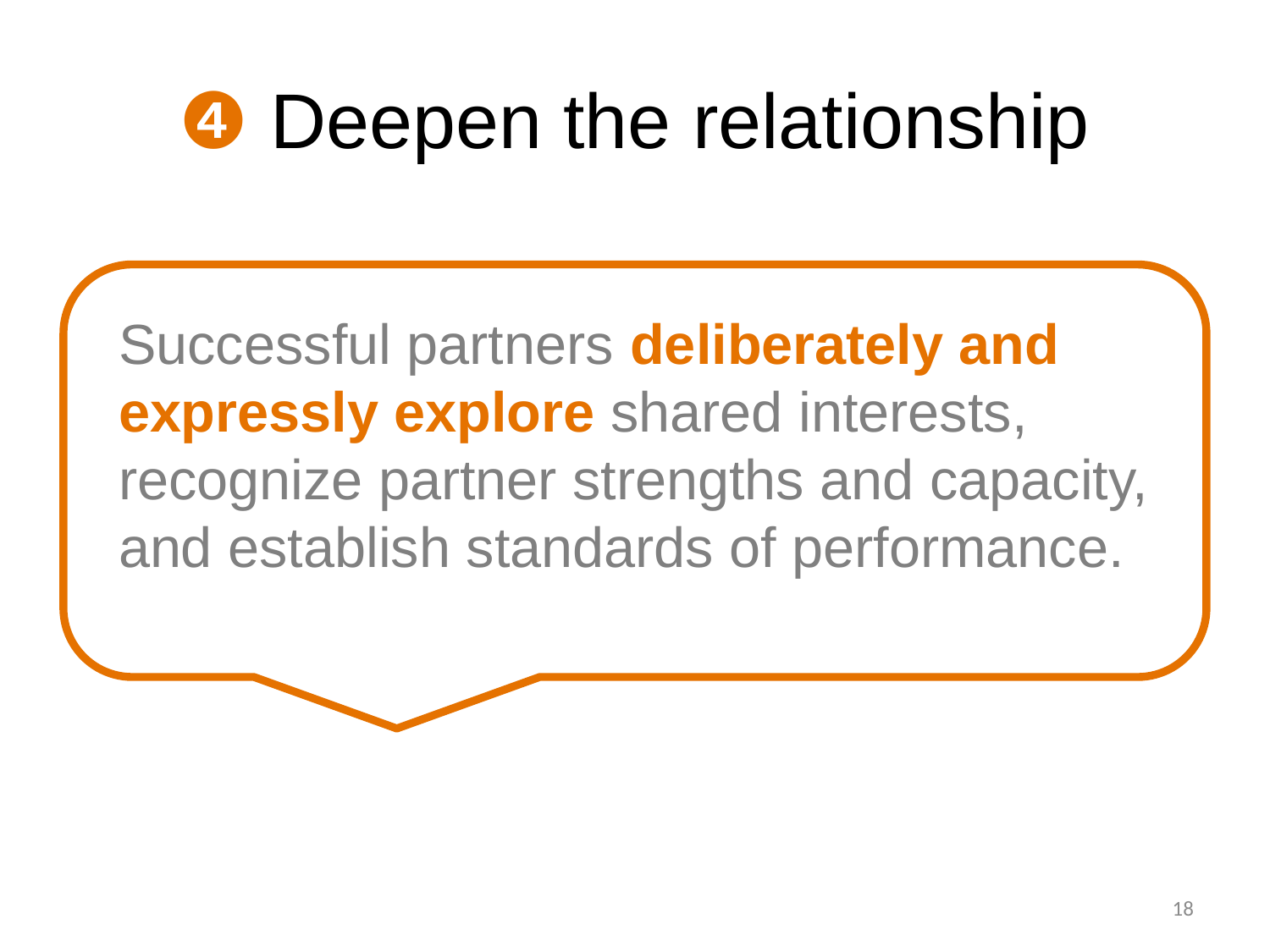

# ❹ Deepen the relationship

Successful partners deliberately and expressly explore shared interests, recognize partner strengths and capacity, and establish standards of performance.

18